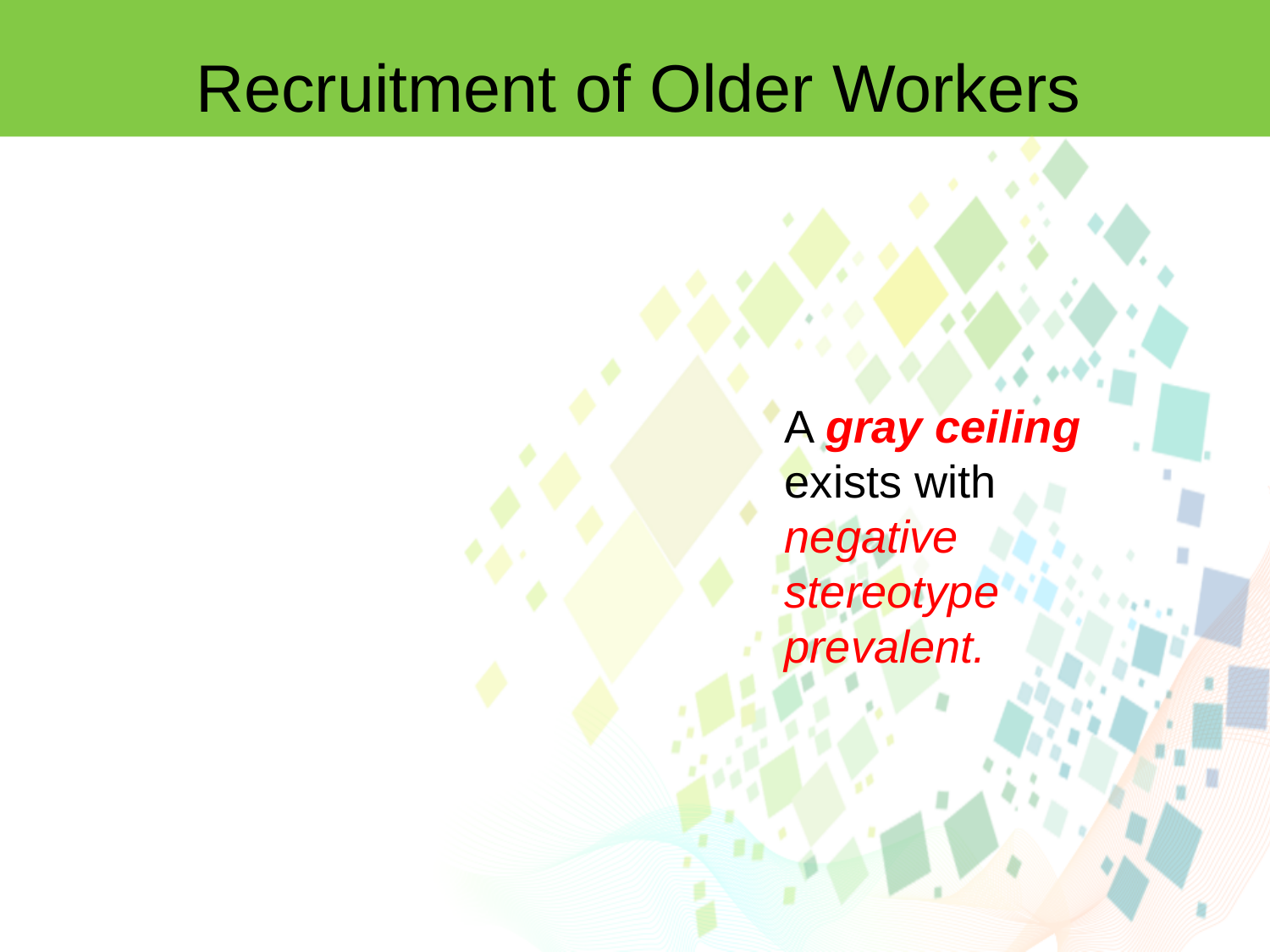

Recruitment of Older Workers
A gray ceiling exists with negative stereotype prevalent.